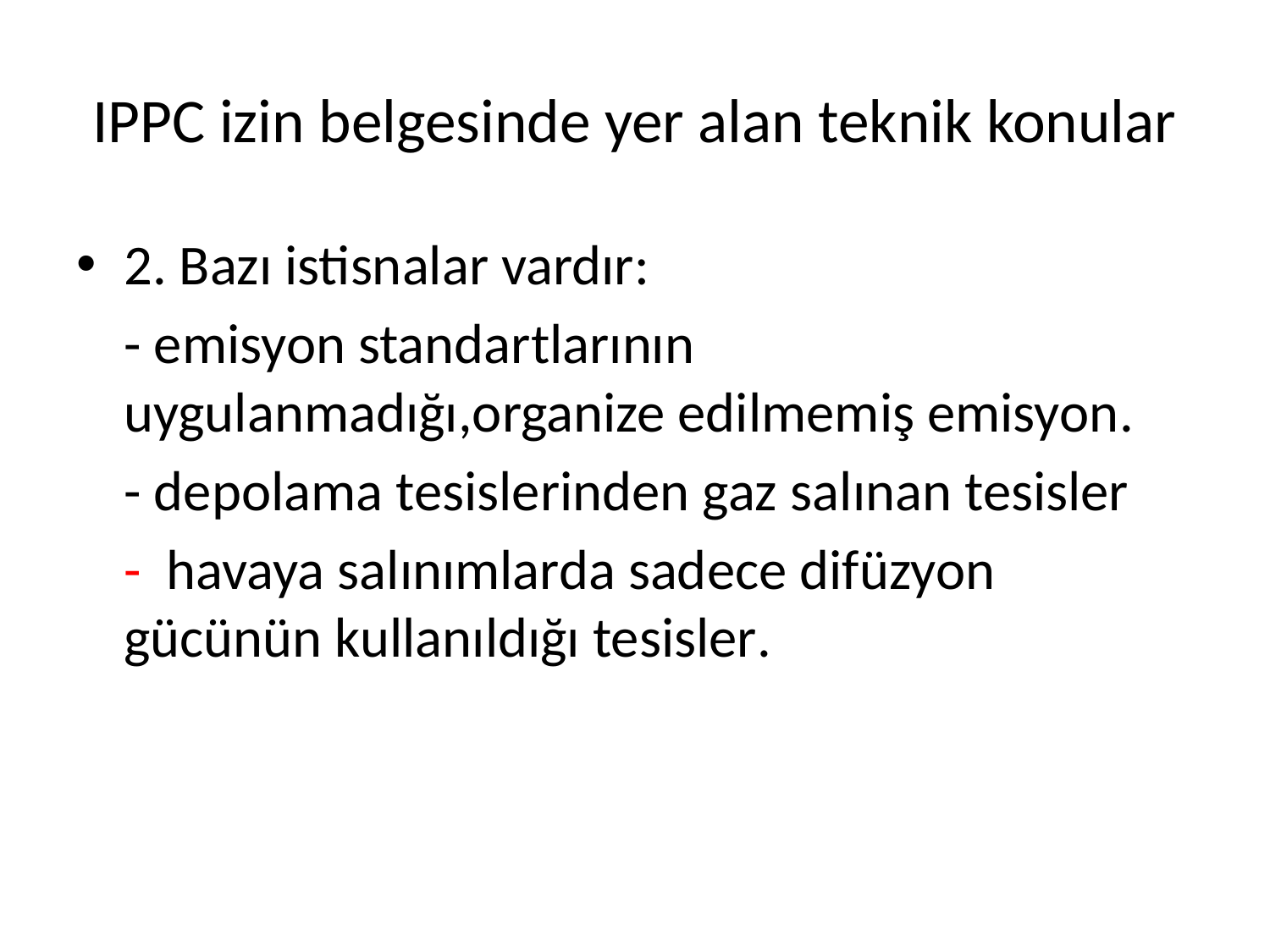

# IPPC izin belgesinde yer alan teknik konular
2. Bazı istisnalar vardır:
	- emisyon standartlarının uygulanmadığı,organize edilmemiş emisyon.
	- depolama tesislerinden gaz salınan tesisler
	-  havaya salınımlarda sadece difüzyon gücünün kullanıldığı tesisler.